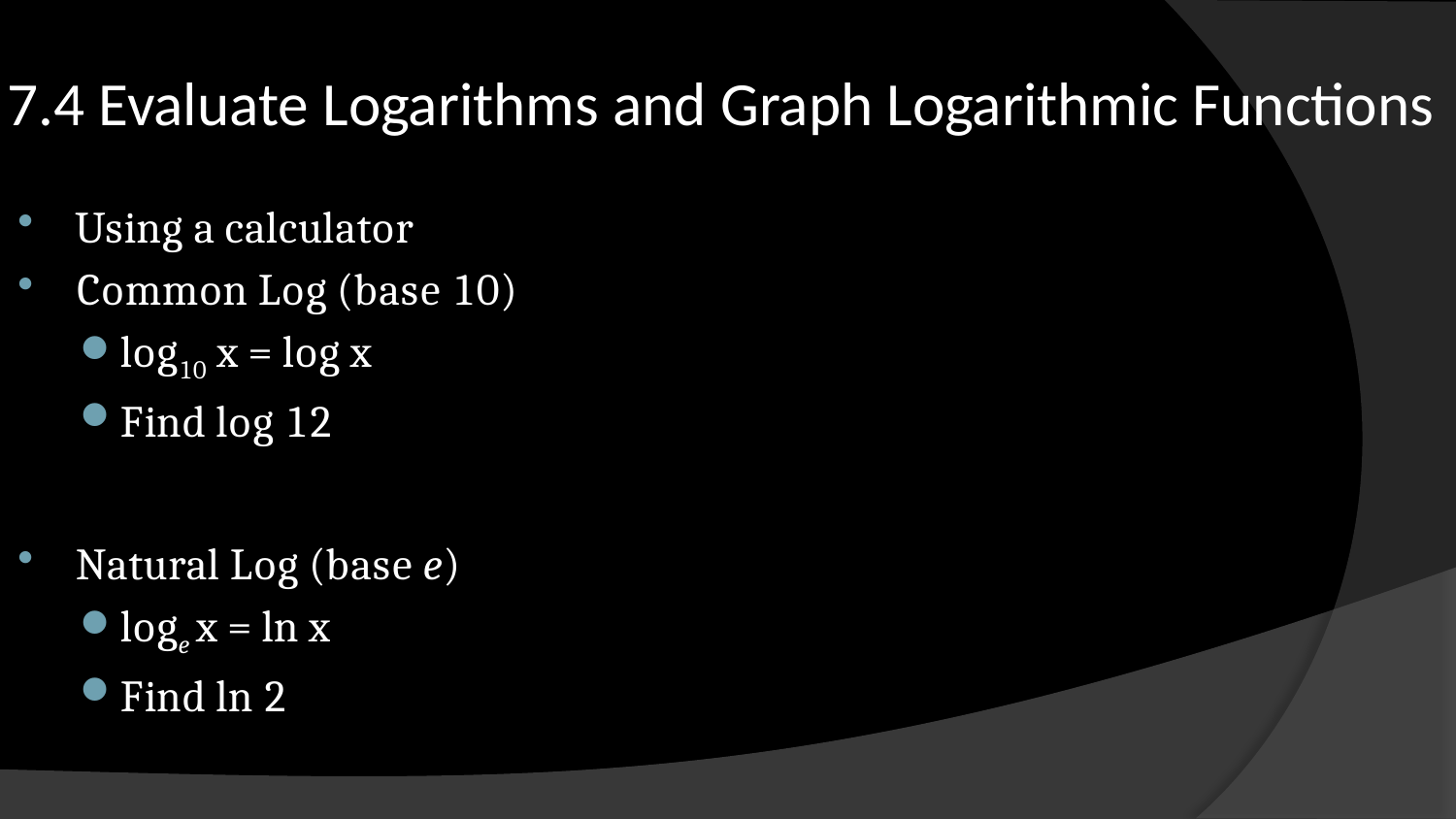

# 7.4 Evaluate Logarithms and Graph Logarithmic Functions
Using a calculator
Common Log (base 10)
log10 x = log x
Find log 12

Natural Log (base e)
loge x = ln x
Find ln 2